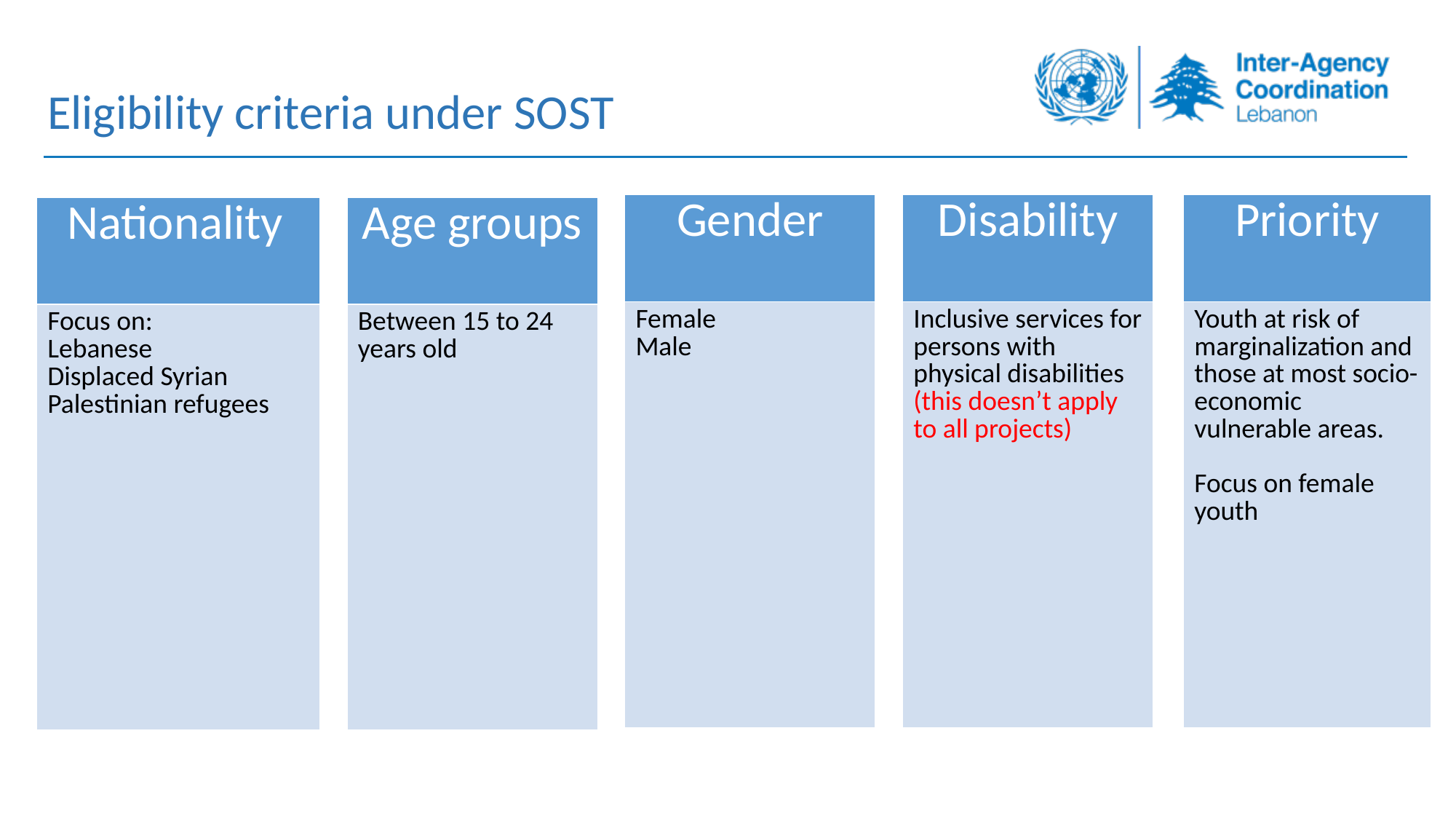

Eligibility criteria under SOST
| Gender |
| --- |
| Female Male |
| Disability |
| --- |
| Inclusive services for persons with physical disabilities (this doesn’t apply to all projects) |
| Priority |
| --- |
| Youth at risk of marginalization and those at most socio-economic vulnerable areas. Focus on female youth |
| Nationality |
| --- |
| Focus on: Lebanese Displaced Syrian Palestinian refugees |
| Age groups |
| --- |
| Between 15 to 24 years old |